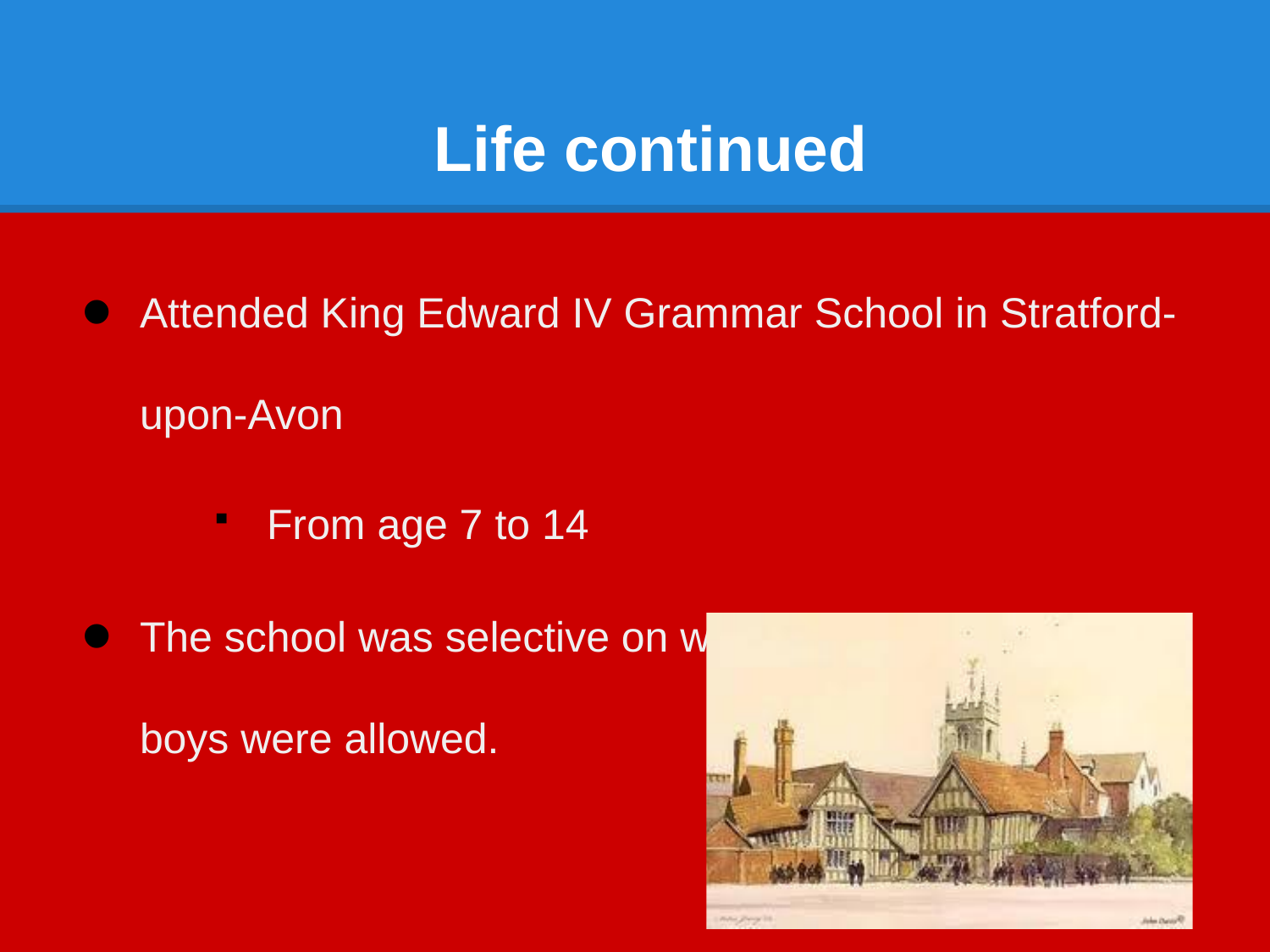

# Life continued
Attended King Edward IV Grammar School in Stratford-upon-Avon
From age 7 to 14
The school was selective on who could enter and only boys were allowed.